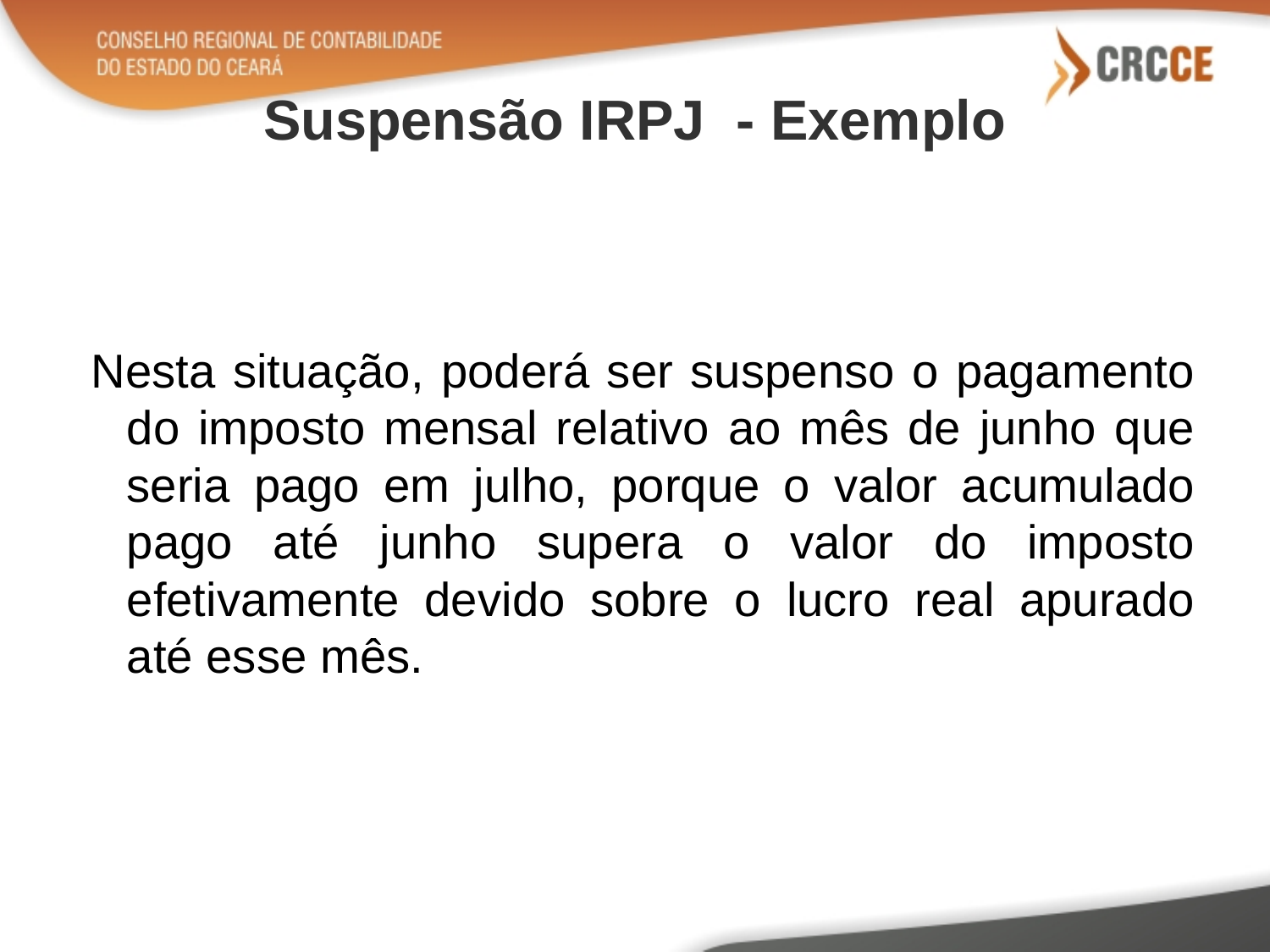

# Suspensão IRPJ  - Exemplo

Nesta situação, poderá ser suspenso o pagamento do imposto mensal relativo ao mês de junho que seria pago em julho, porque o valor acumulado pago até junho supera o valor do imposto efetivamente devido sobre o lucro real apurado até esse mês.